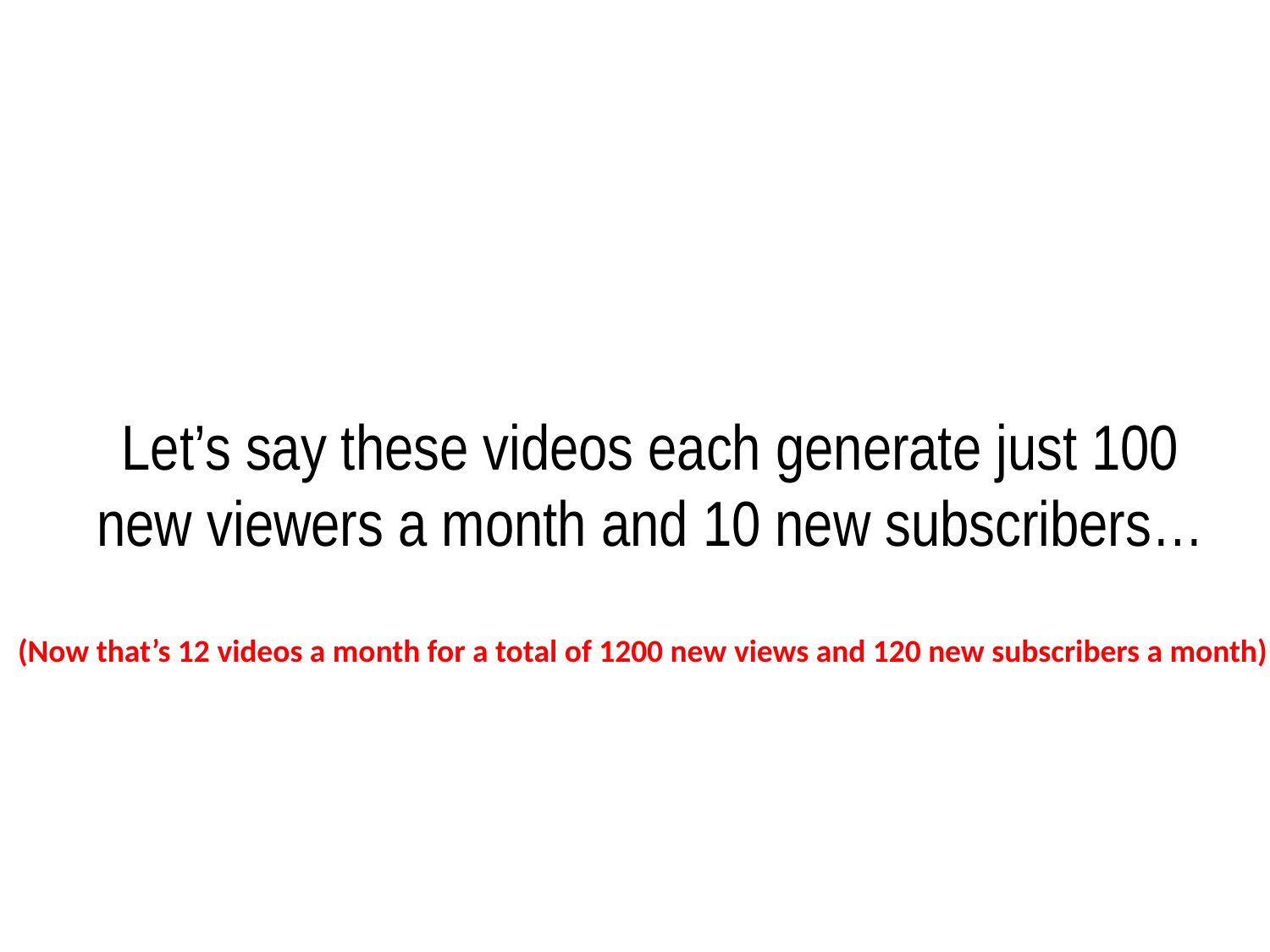

# Let’s say these videos each generate just 100 new viewers a month and 10 new subscribers…
(Now that’s 12 videos a month for a total of 1200 new views and 120 new subscribers a month)